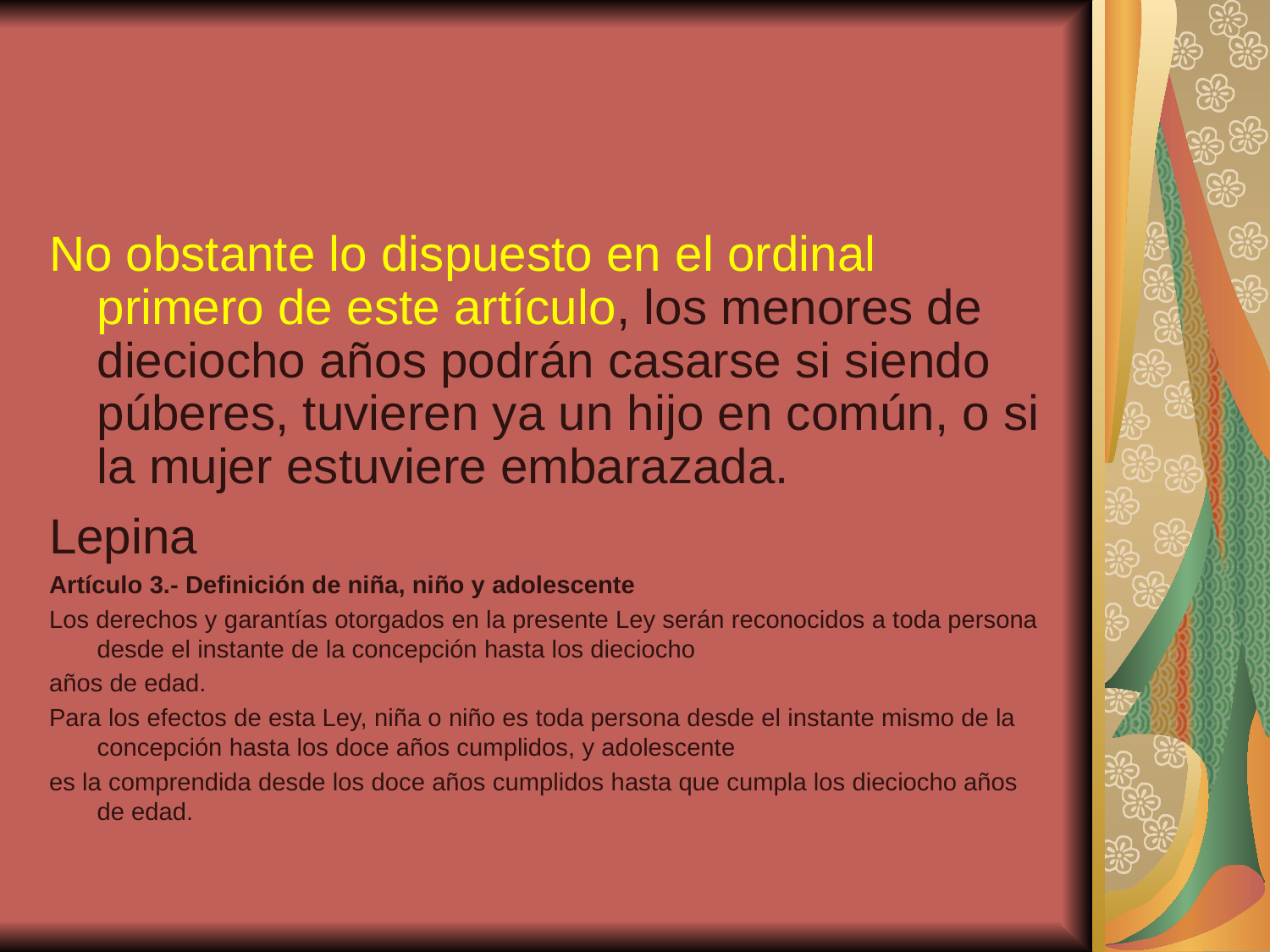

#
No obstante lo dispuesto en el ordinal primero de este artículo, los menores de dieciocho años podrán casarse si siendo púberes, tuvieren ya un hijo en común, o si la mujer estuviere embarazada.
Lepina
Artículo 3.- Definición de niña, niño y adolescente
Los derechos y garantías otorgados en la presente Ley serán reconocidos a toda persona desde el instante de la concepción hasta los dieciocho
años de edad.
Para los efectos de esta Ley, niña o niño es toda persona desde el instante mismo de la concepción hasta los doce años cumplidos, y adolescente
es la comprendida desde los doce años cumplidos hasta que cumpla los dieciocho años de edad.